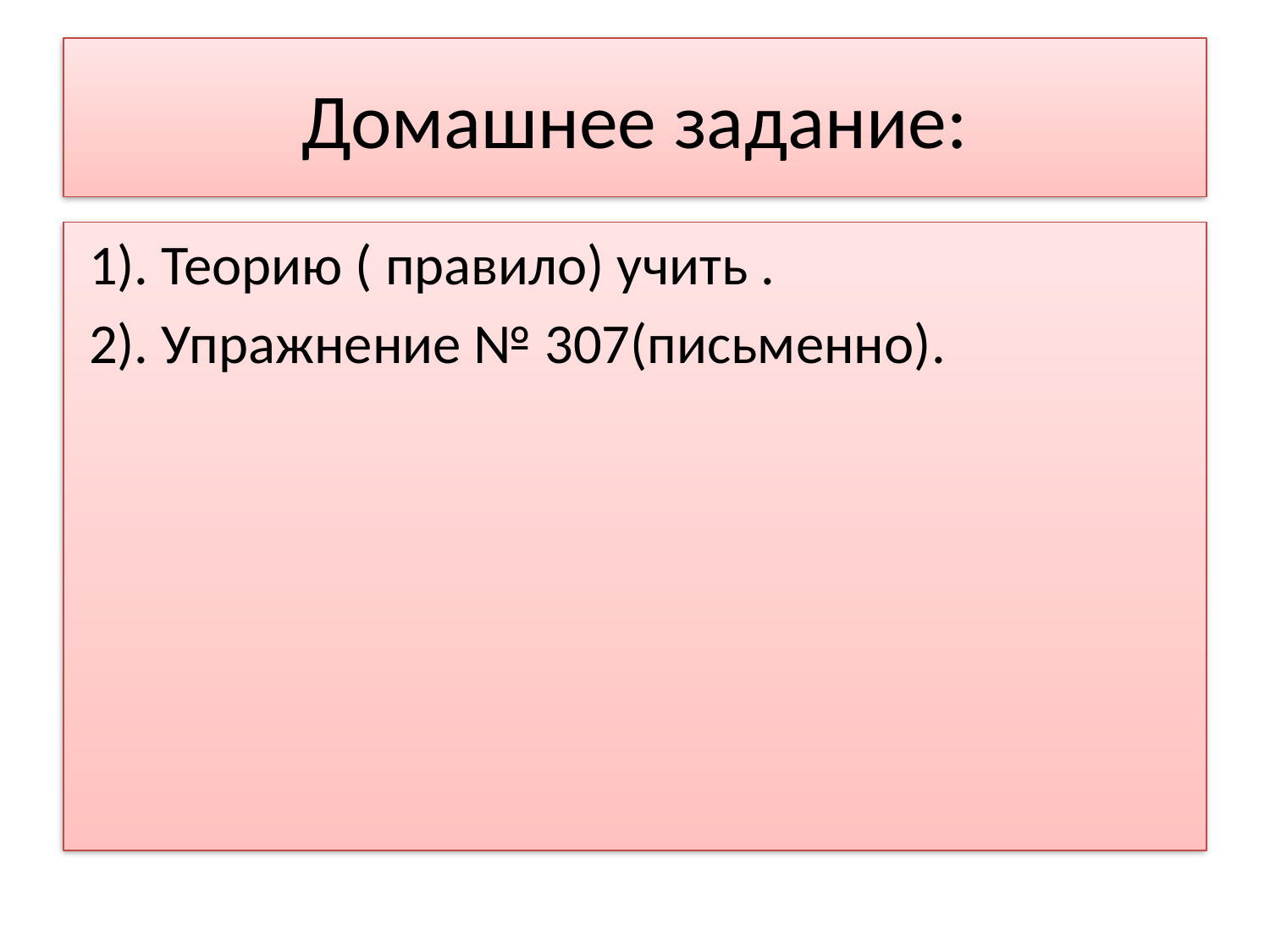

# Домашнее задание:
 1). Теорию ( правило) учить .
 2). Упражнение № 307(письменно).